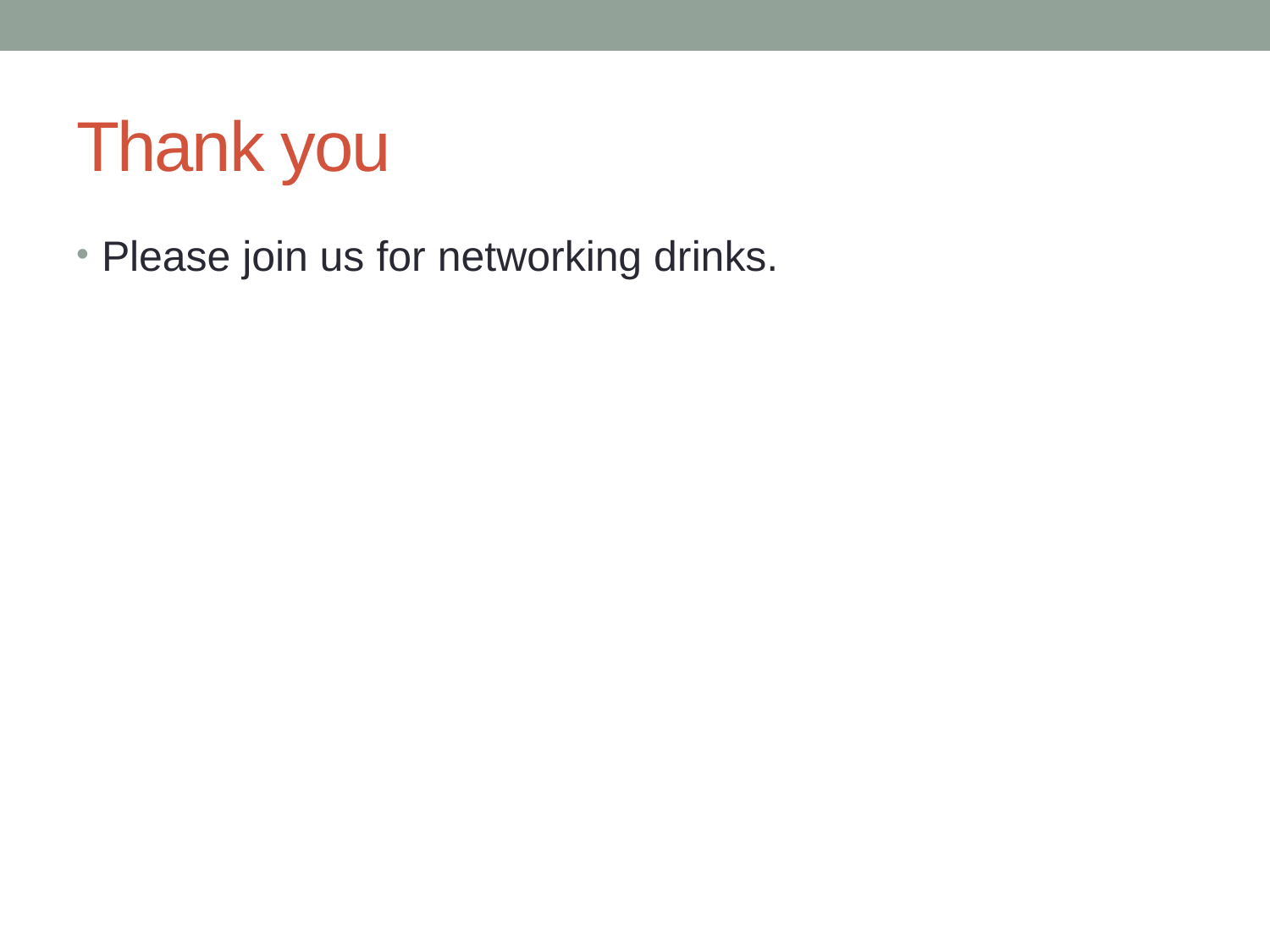

# Thank you
Please join us for networking drinks.